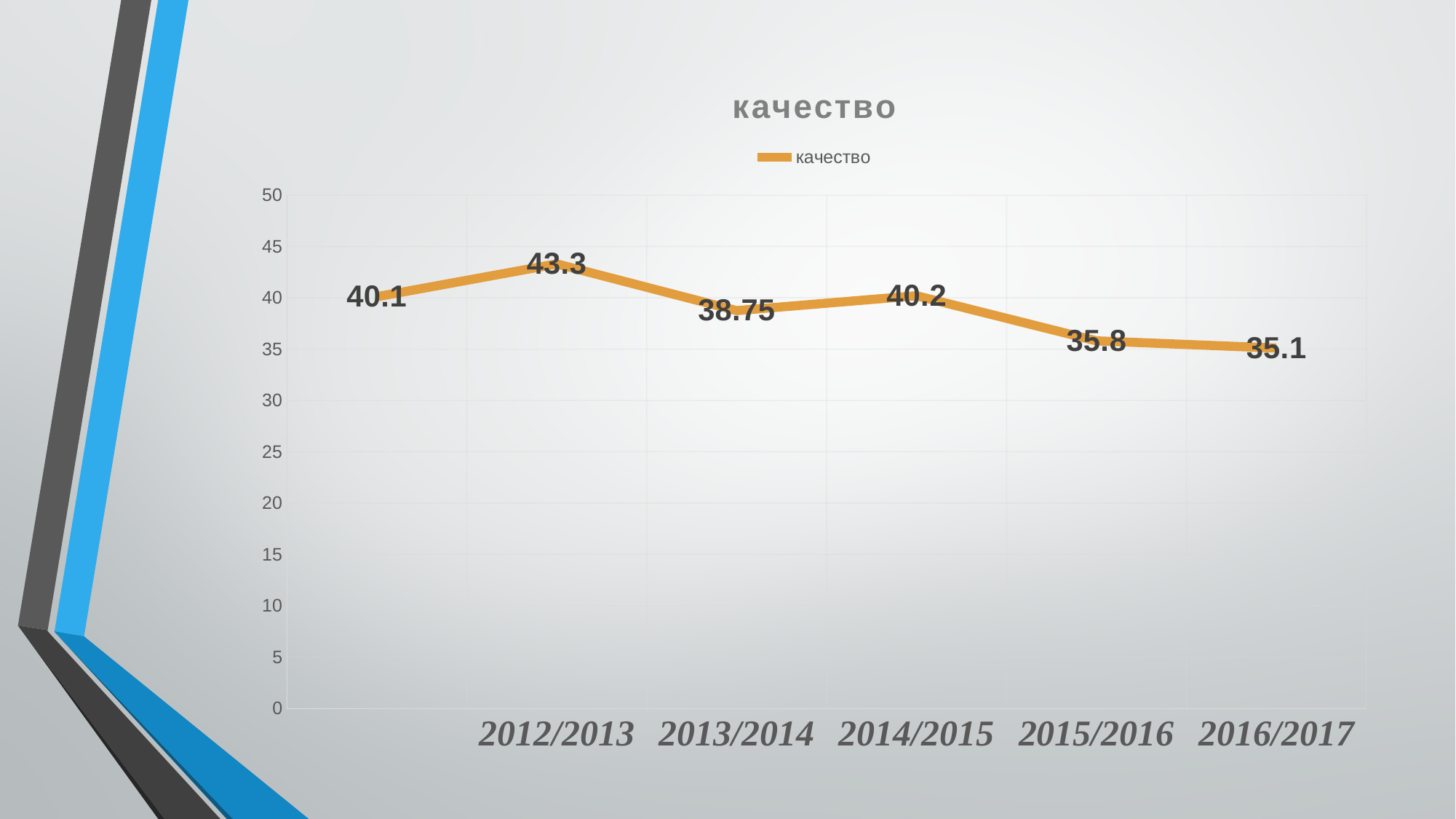

### Chart:

| Category | качество |
|---|---|
|  | 40.1 |
| 2012/2013 | 43.3 |
| 2013/2014 | 38.75 |
| 2014/2015 | 40.2 |
| 2015/2016 | 35.800000000000004 |
| 2016/2017 | 35.1 |